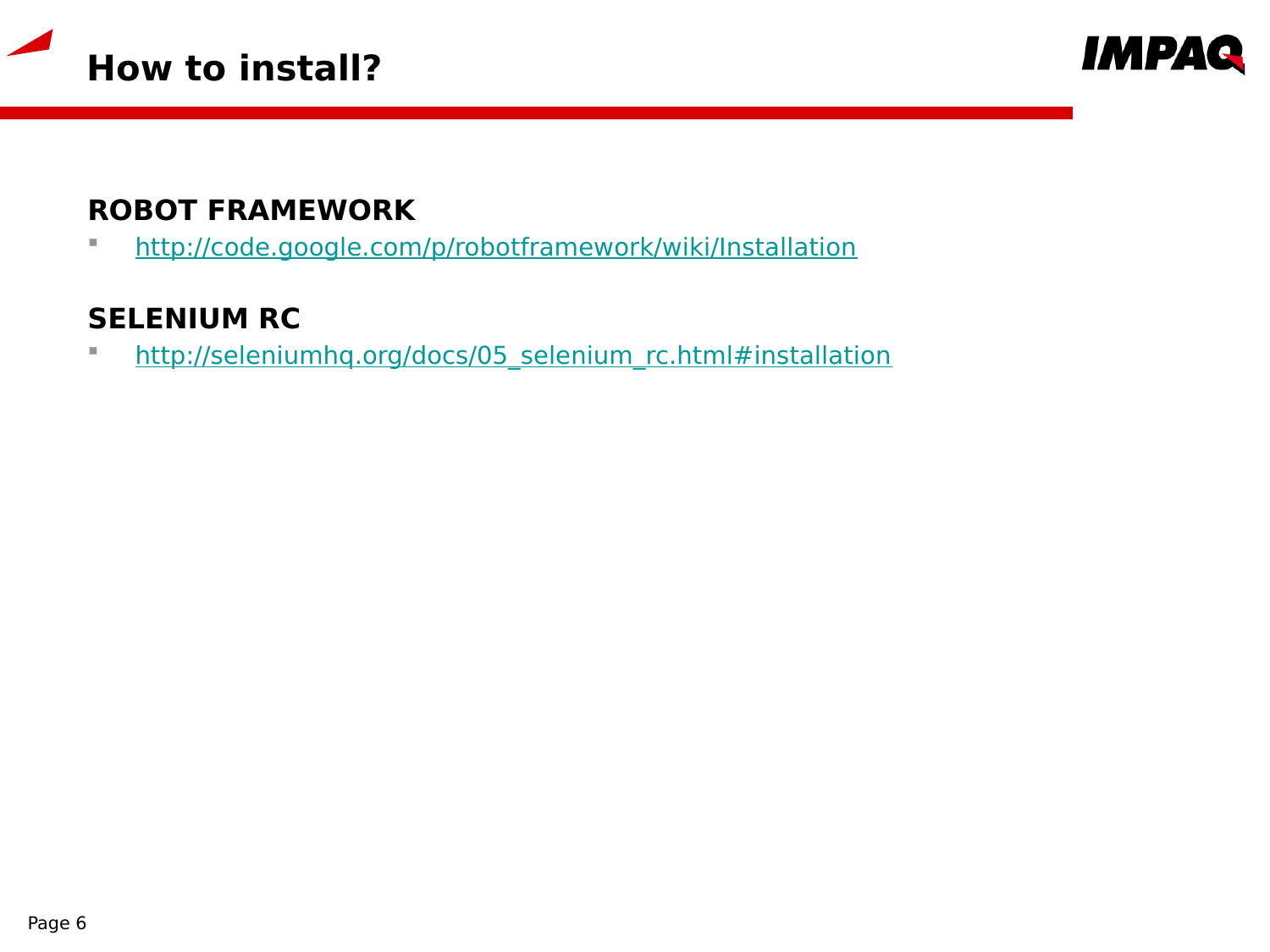

# How to install?
ROBOT FRAMEWORK
http://code.google.com/p/robotframework/wiki/Installation

SELENIUM RC
http://seleniumhq.org/docs/05_selenium_rc.html#installation

Page 6